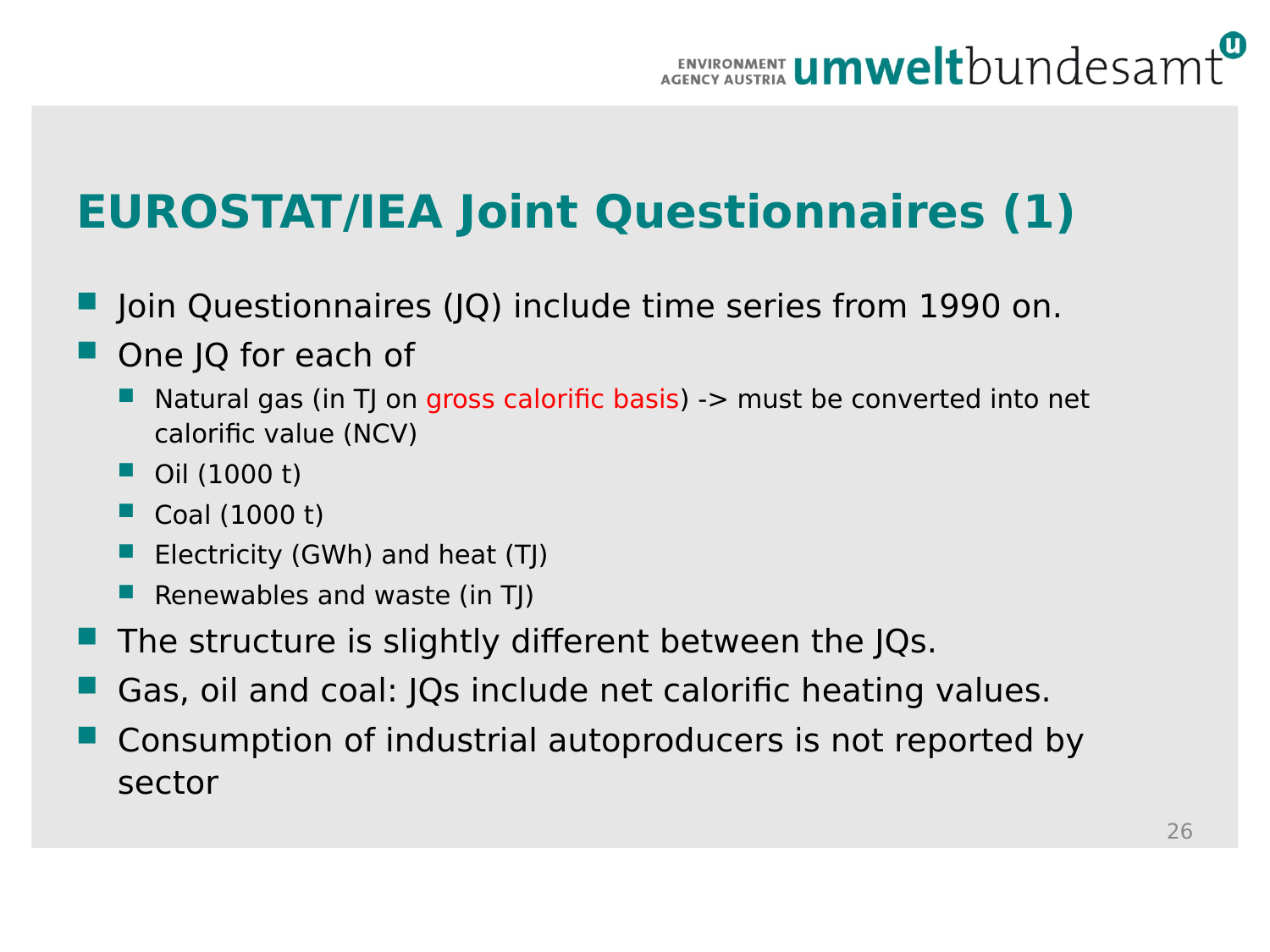

# EUROSTAT/IEA Joint Questionnaires (1)
Join Questionnaires (JQ) include time series from 1990 on.
One JQ for each of
Natural gas (in TJ on gross calorific basis) -> must be converted into net calorific value (NCV)
Oil (1000 t)
Coal (1000 t)
Electricity (GWh) and heat (TJ)
Renewables and waste (in TJ)
The structure is slightly different between the JQs.
Gas, oil and coal: JQs include net calorific heating values.
Consumption of industrial autoproducers is not reported by sector
26